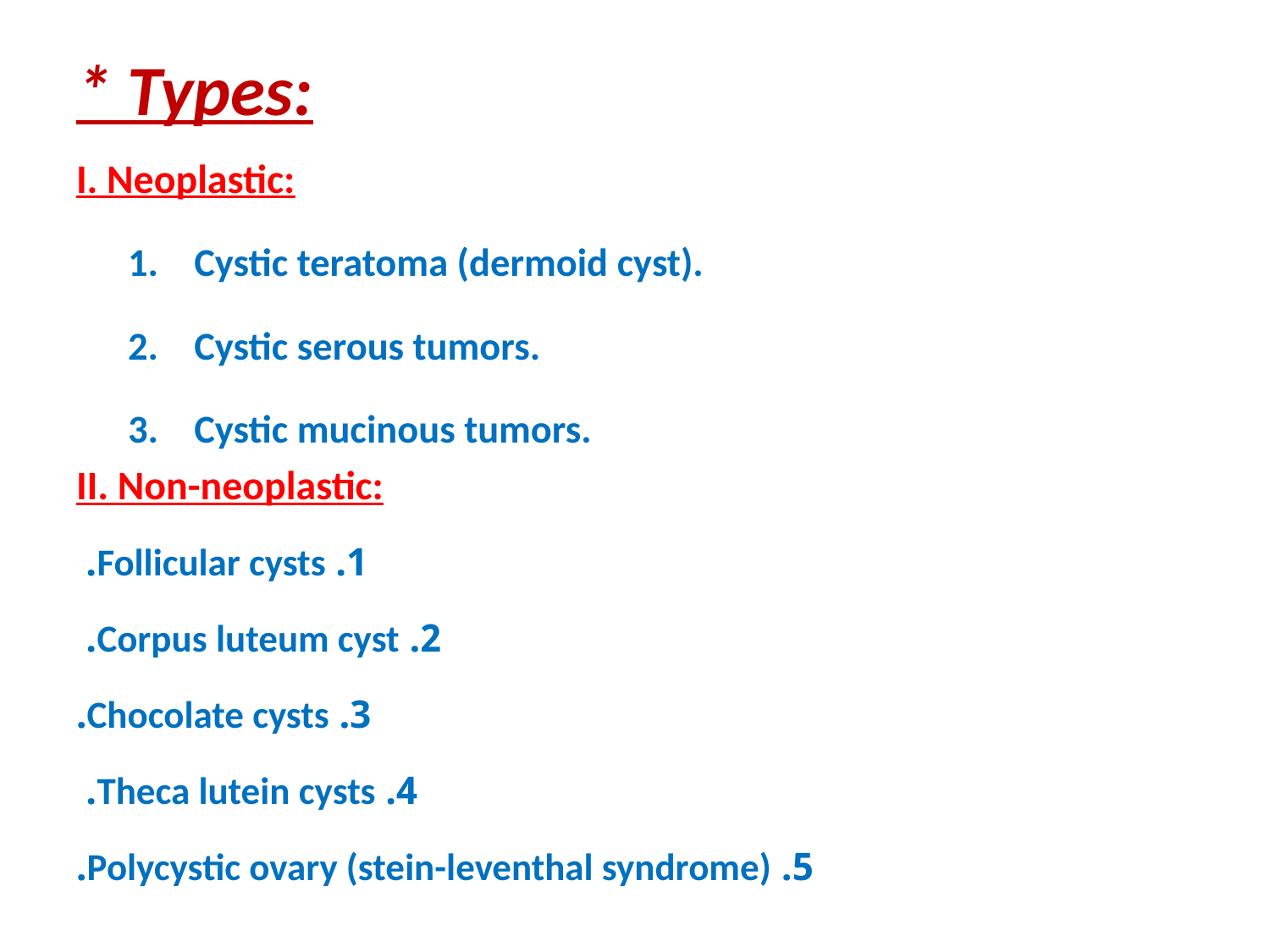

# * Types:
I. Neoplastic:
Cystic teratoma (dermoid cyst).
Cystic serous tumors.
Cystic mucinous tumors.
II. Non-neoplastic:
1. Follicular cysts.
2. Corpus luteum cyst.
3. Chocolate cysts.
4. Theca lutein cysts.
5. Polycystic ovary (stein-leventhal syndrome).